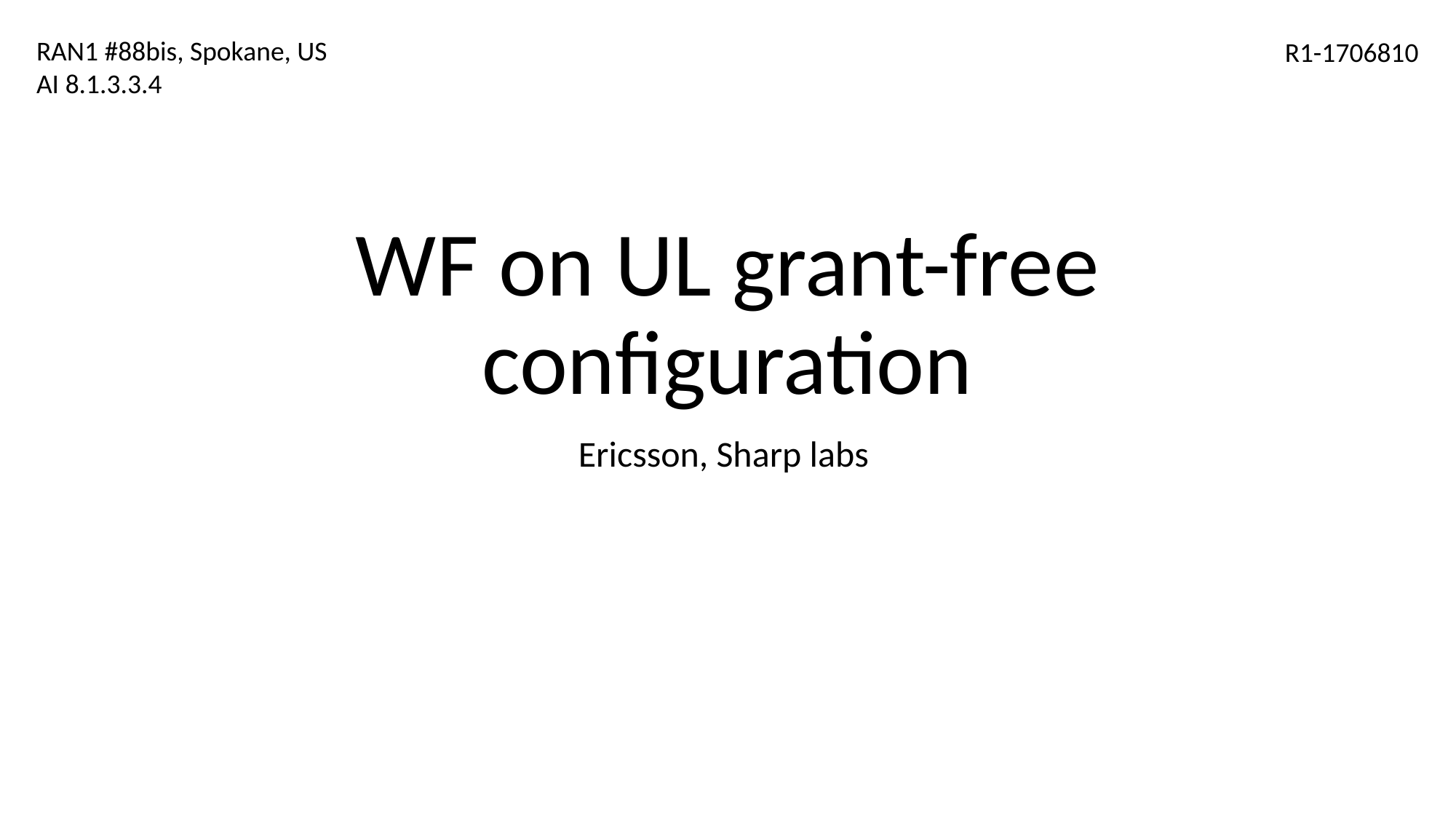

RAN1 #88bis, Spokane, US
AI 8.1.3.3.4
R1-1706810
# WF on UL grant-free configuration
Ericsson, Sharp labs